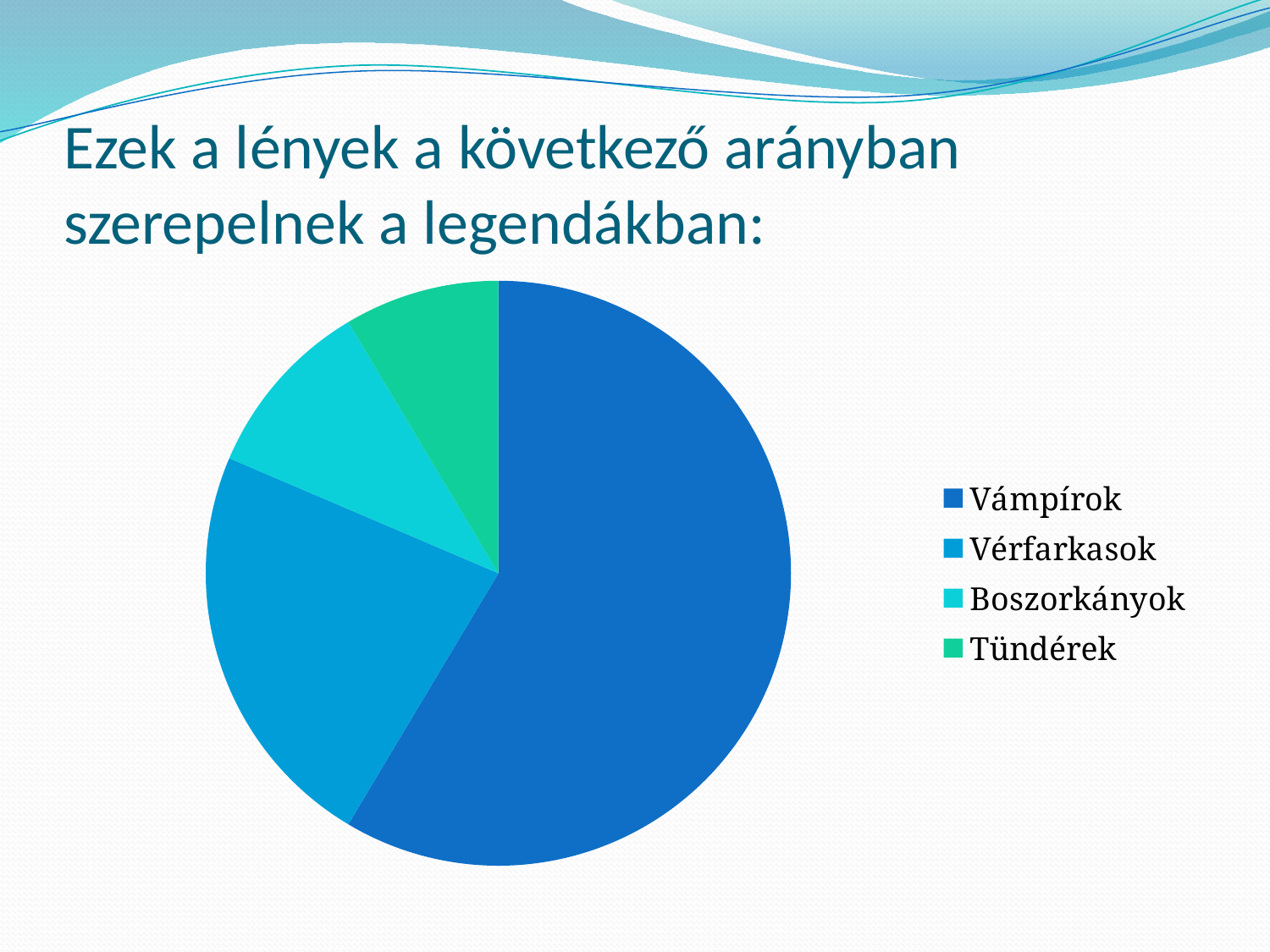

# Ezek a lények a következő arányban szerepelnek a legendákban:

### Chart

| Category | Vânzări |
|---|---|
| Vámpírok | 8.200000000000001 |
| Vérfarkasok | 3.2 |
| Boszorkányok | 1.4 |
| Tündérek | 1.2 |